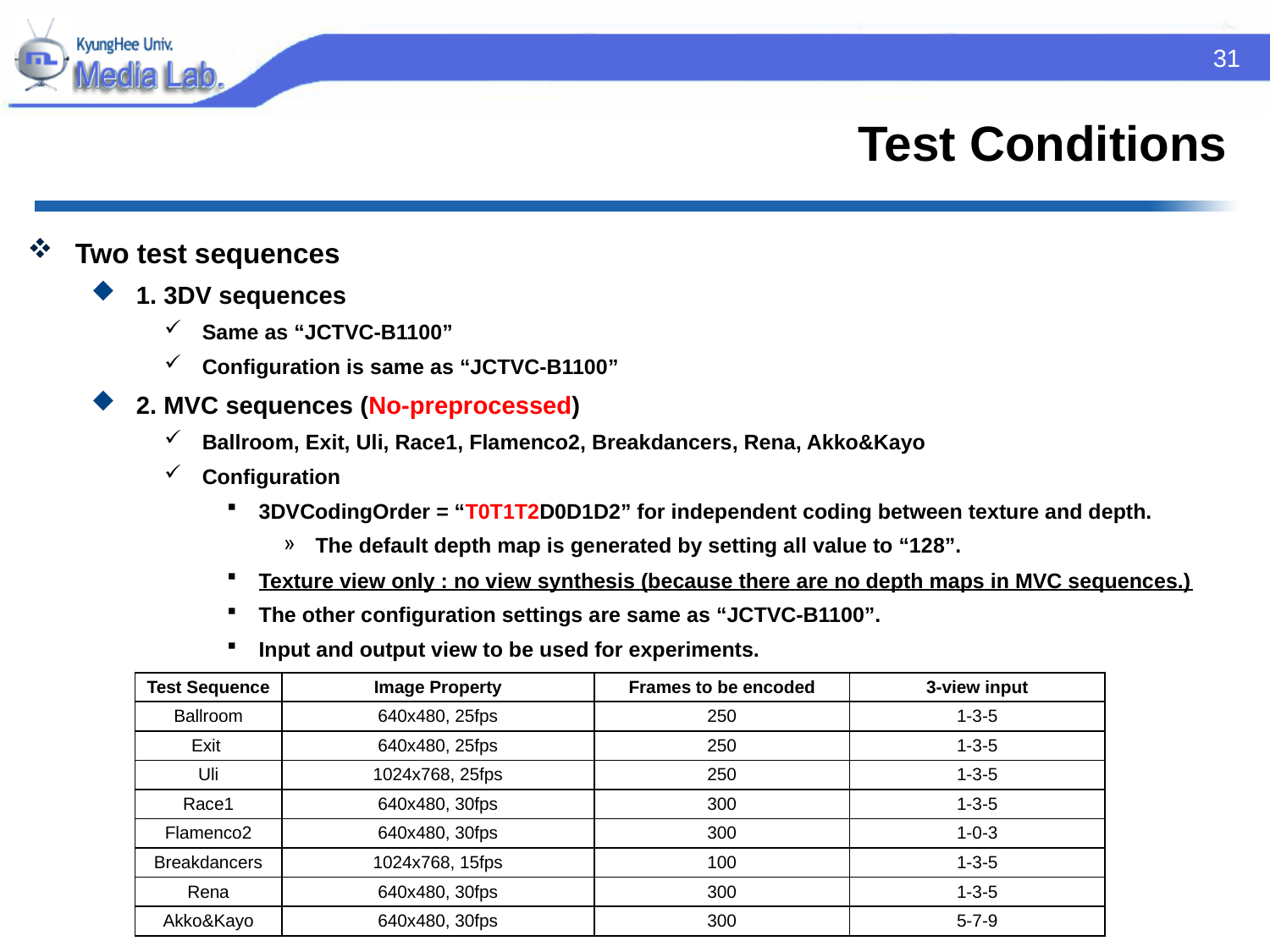

31
# Test Conditions
Two test sequences
1. 3DV sequences
Same as “JCTVC-B1100”
Configuration is same as “JCTVC-B1100”
2. MVC sequences (No-preprocessed)
Ballroom, Exit, Uli, Race1, Flamenco2, Breakdancers, Rena, Akko&Kayo
Configuration
3DVCodingOrder = “T0T1T2D0D1D2” for independent coding between texture and depth.
The default depth map is generated by setting all value to “128”.
Texture view only : no view synthesis (because there are no depth maps in MVC sequences.)
The other configuration settings are same as “JCTVC-B1100”.
Input and output view to be used for experiments.
| Test Sequence | Image Property | Frames to be encoded | 3-view input |
| --- | --- | --- | --- |
| Ballroom | 640x480, 25fps | 250 | 1-3-5 |
| Exit | 640x480, 25fps | 250 | 1-3-5 |
| Uli | 1024x768, 25fps | 250 | 1-3-5 |
| Race1 | 640x480, 30fps | 300 | 1-3-5 |
| Flamenco2 | 640x480, 30fps | 300 | 1-0-3 |
| Breakdancers | 1024x768, 15fps | 100 | 1-3-5 |
| Rena | 640x480, 30fps | 300 | 1-3-5 |
| Akko&Kayo | 640x480, 30fps | 300 | 5-7-9 |